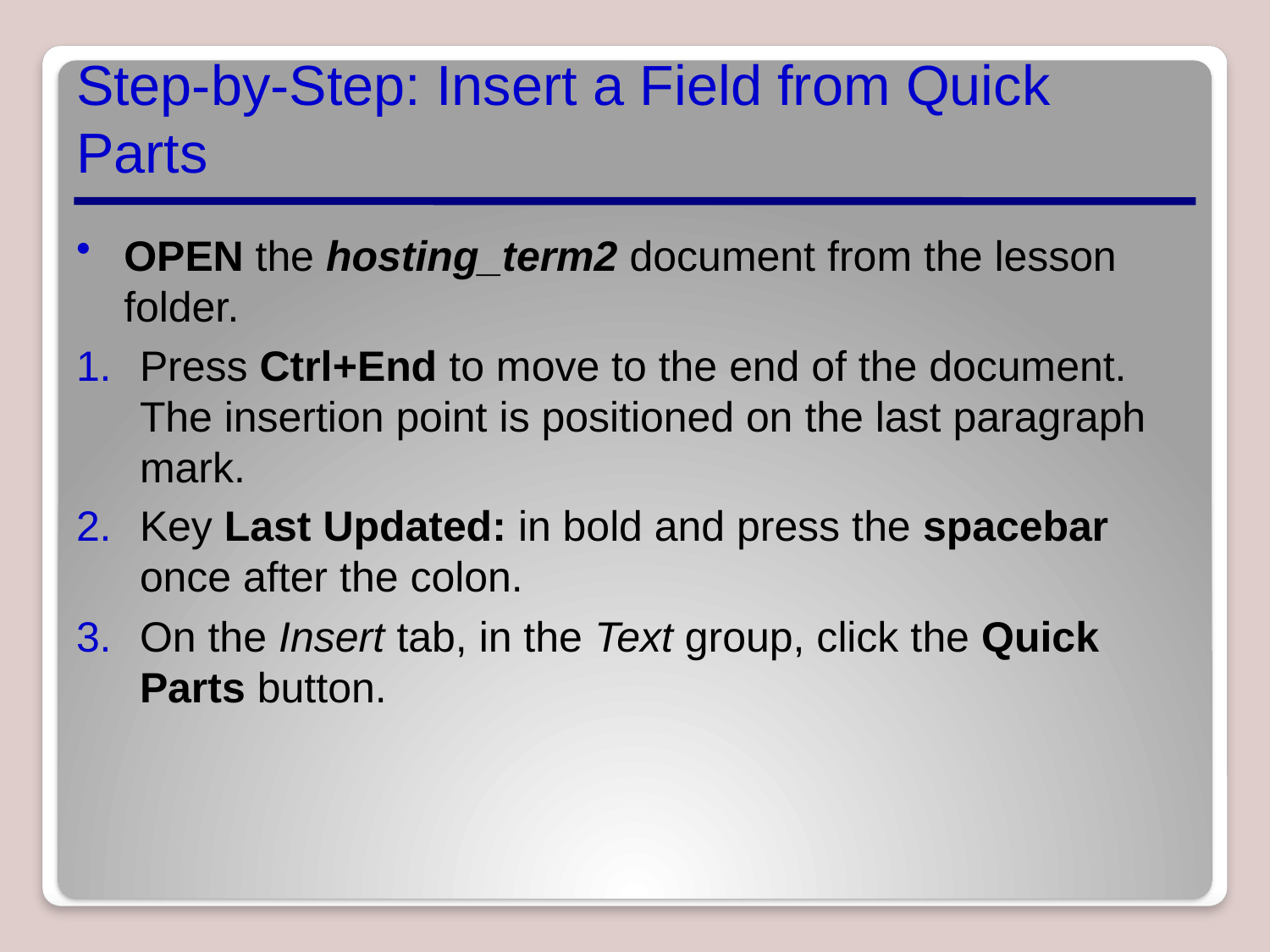

# Step-by-Step: Insert a Field from Quick Parts
OPEN the hosting_term2 document from the lesson folder.
Press Ctrl+End to move to the end of the document. The insertion point is positioned on the last paragraph mark.
Key Last Updated: in bold and press the spacebar once after the colon.
On the Insert tab, in the Text group, click the Quick Parts button.